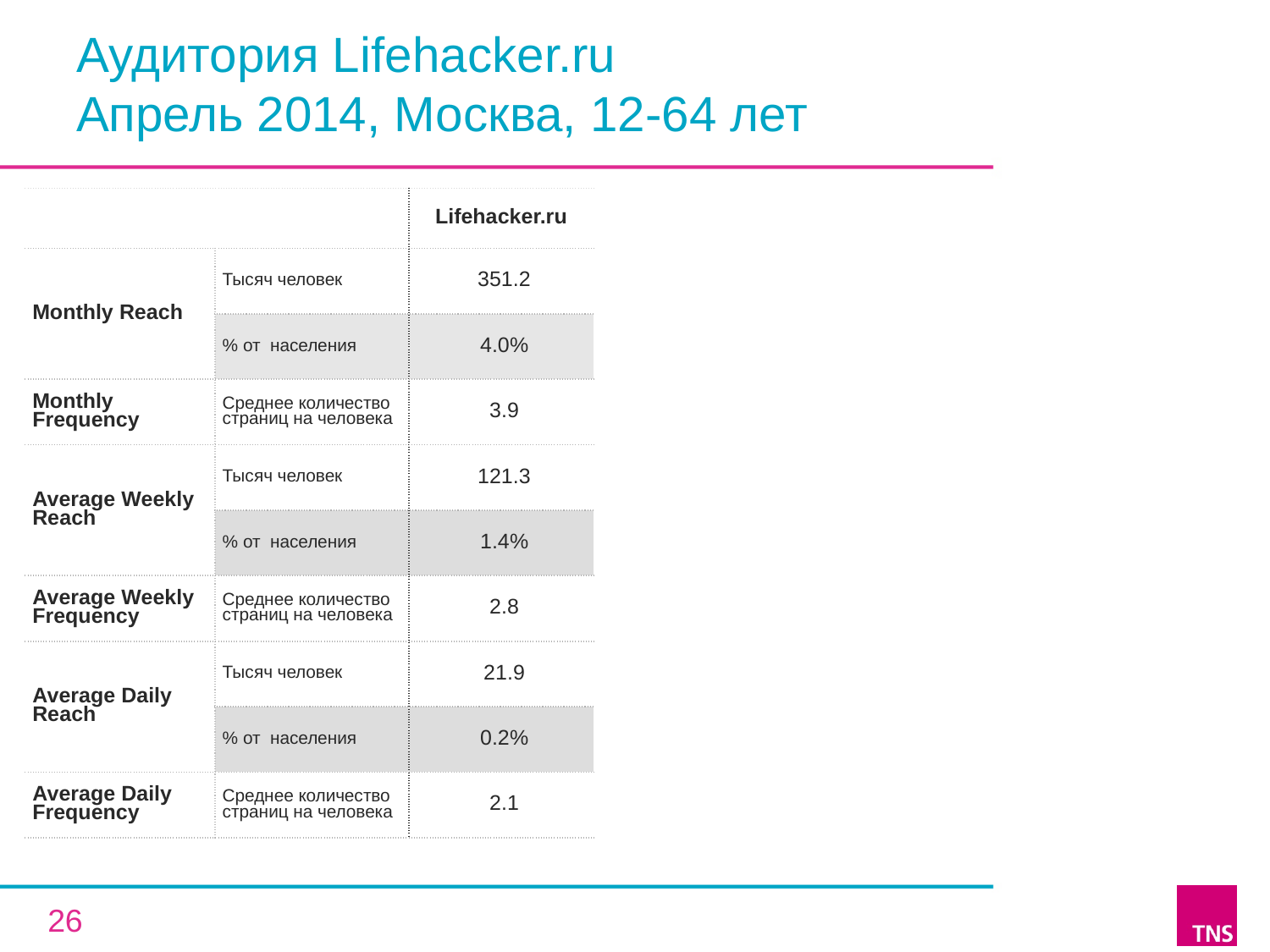

# Аудитория Lifehacker.ru Апрель 2014, Москва, 12-64 лет
|  |  | Lifehacker.ru |
| --- | --- | --- |
| Monthly Reach | Тысяч человек | 351.2 |
|  | % от населения | 4.0% |
| Monthly Frequency | Среднее количество страниц на человека | 3.9 |
| Average Weekly Reach | Тысяч человек | 121.3 |
|  | % от населения | 1.4% |
| Average Weekly Frequency | Среднее количество страниц на человека | 2.8 |
| Average Daily Reach | Тысяч человек | 21.9 |
|  | % от населения | 0.2% |
| Average Daily Frequency | Среднее количество страниц на человека | 2.1 |

26